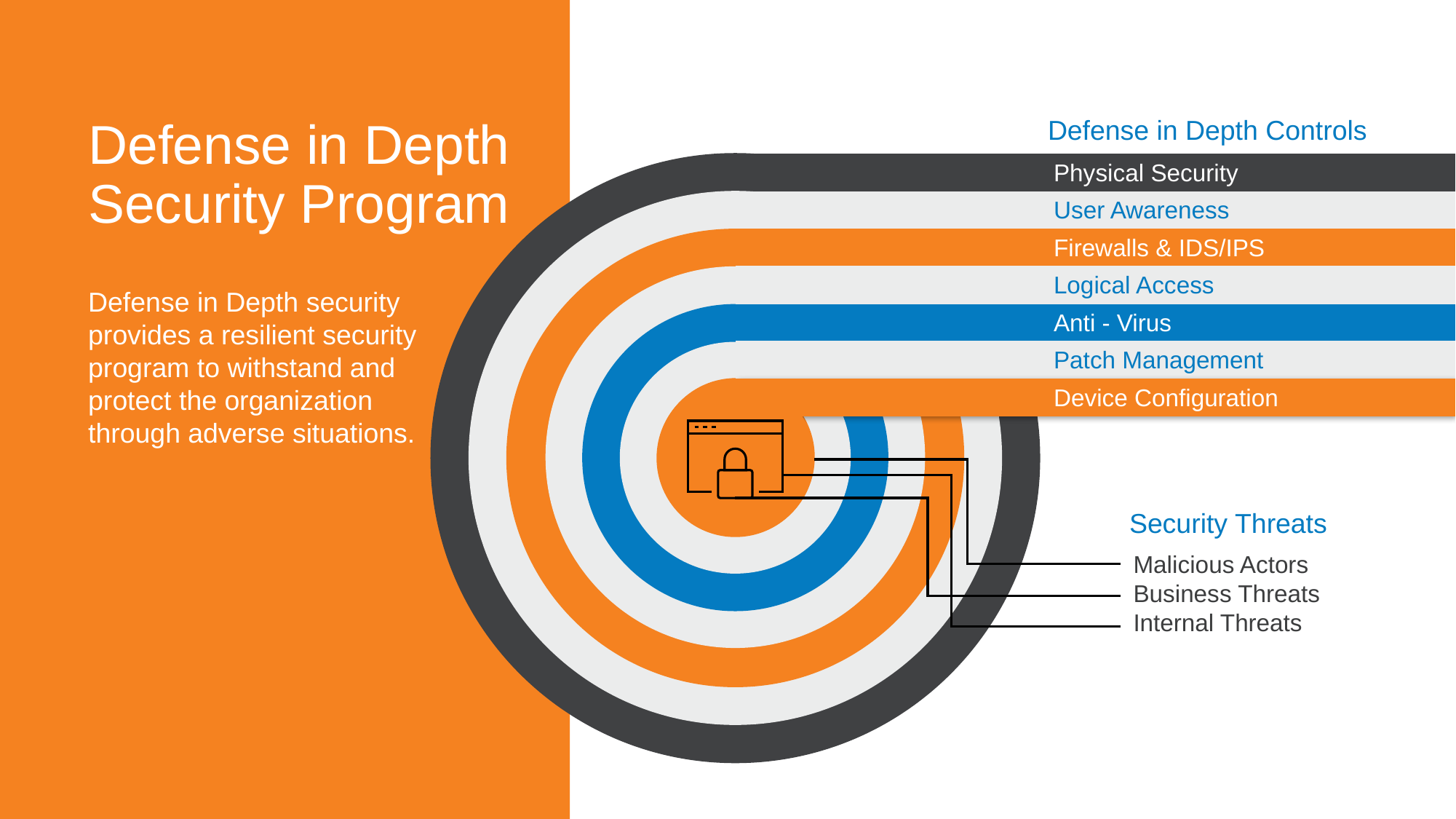

Defense in Depth Controls
# Defense in Depth Security Program

Physical Security

User Awareness

Firewalls & IDS/IPS

Logical Access
Defense in Depth security provides a resilient security program to withstand and protect the organization through adverse situations.

Anti - Virus

Patch Management

Device Configuration

Security Threats
Malicious Actors
Business Threats
Internal Threats